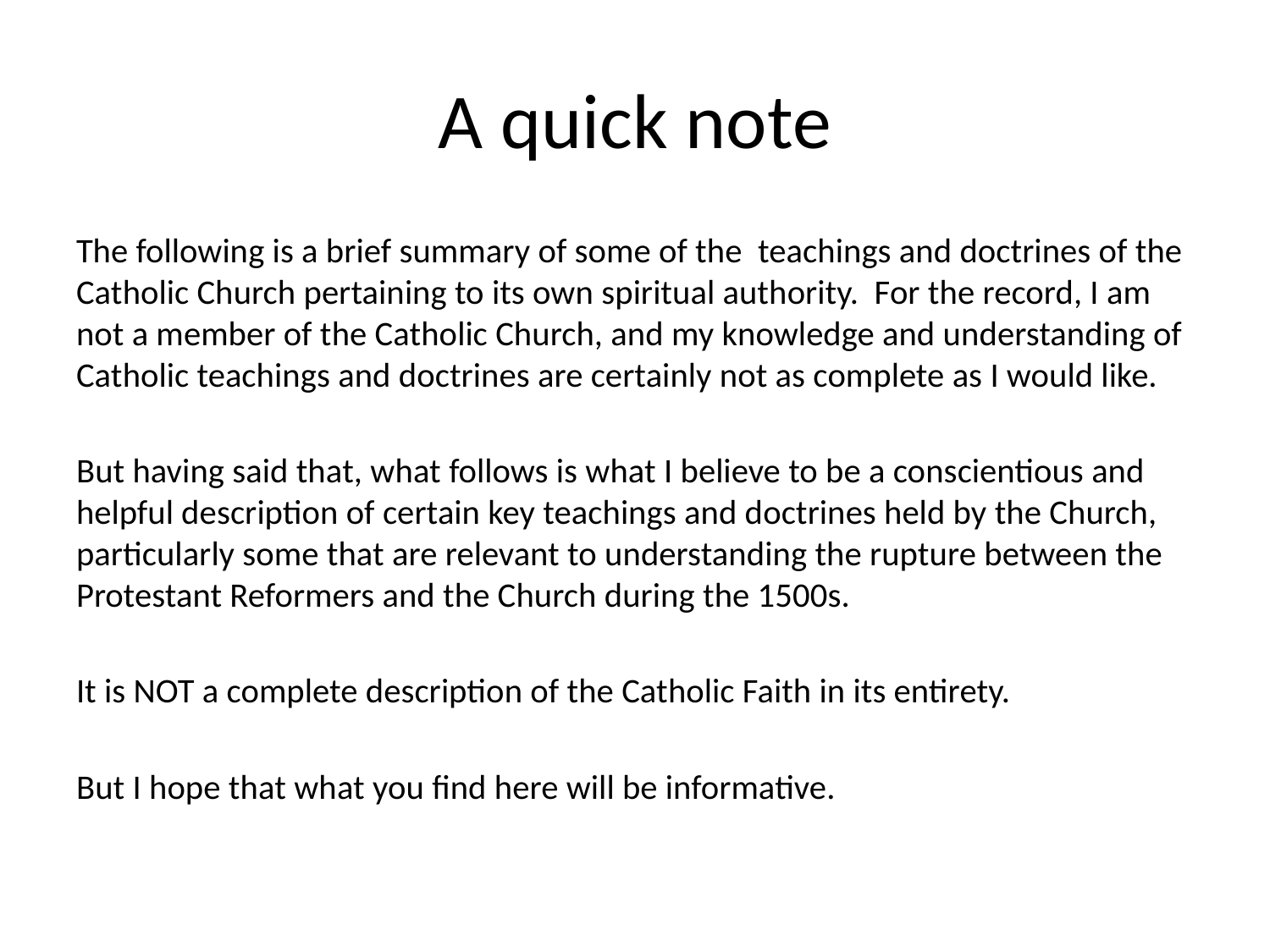

# A quick note
The following is a brief summary of some of the  teachings and doctrines of the Catholic Church pertaining to its own spiritual authority.  For the record, I am not a member of the Catholic Church, and my knowledge and understanding of Catholic teachings and doctrines are certainly not as complete as I would like.

But having said that, what follows is what I believe to be a conscientious and helpful description of certain key teachings and doctrines held by the Church, particularly some that are relevant to understanding the rupture between the Protestant Reformers and the Church during the 1500s.

It is NOT a complete description of the Catholic Faith in its entirety.

But I hope that what you find here will be informative.